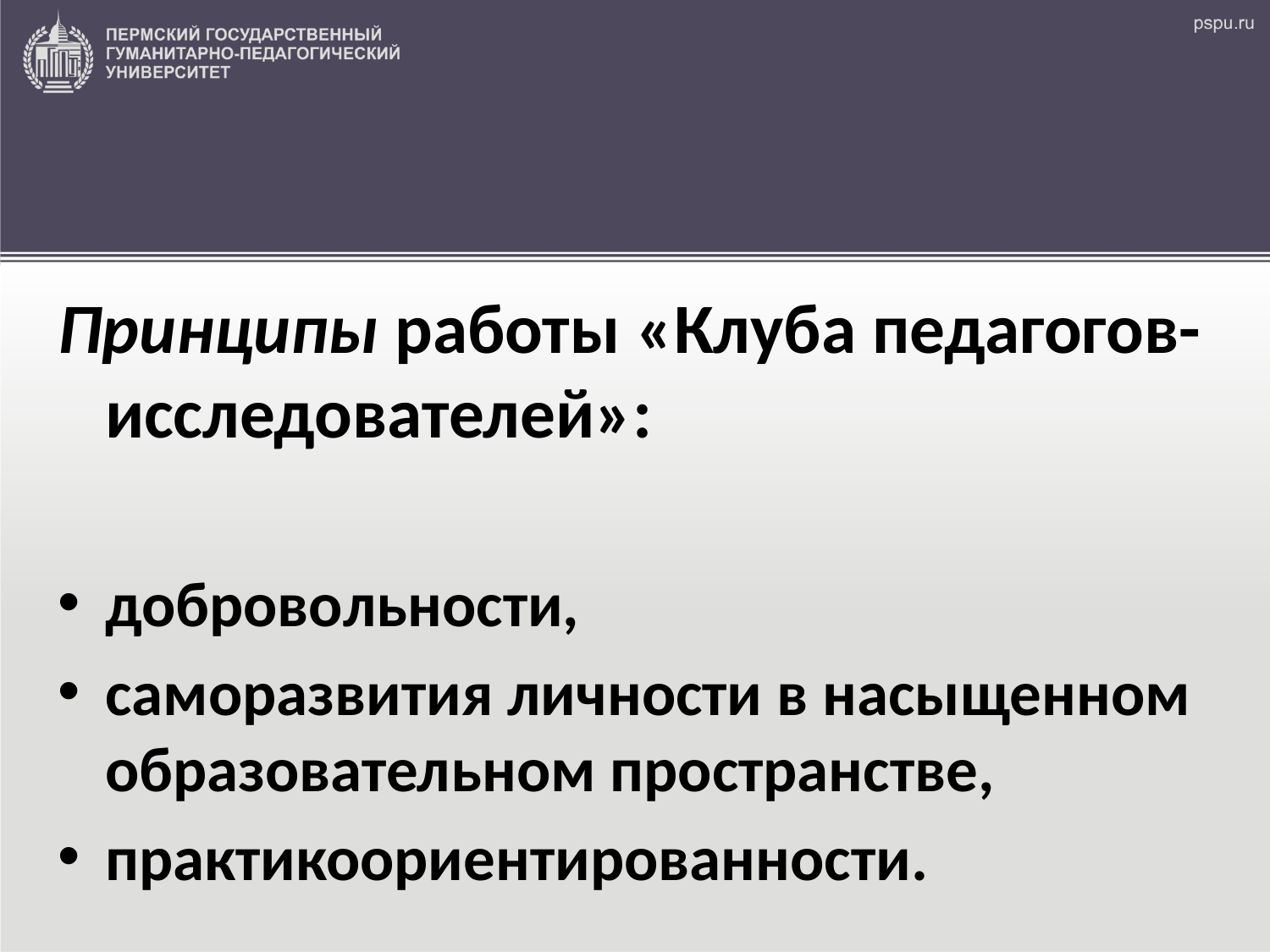

Принципы работы «Клуба педагогов-исследователей»:

добровольности,
саморазвития личности в насыщенном образовательном пространстве,
практикоориентированности.